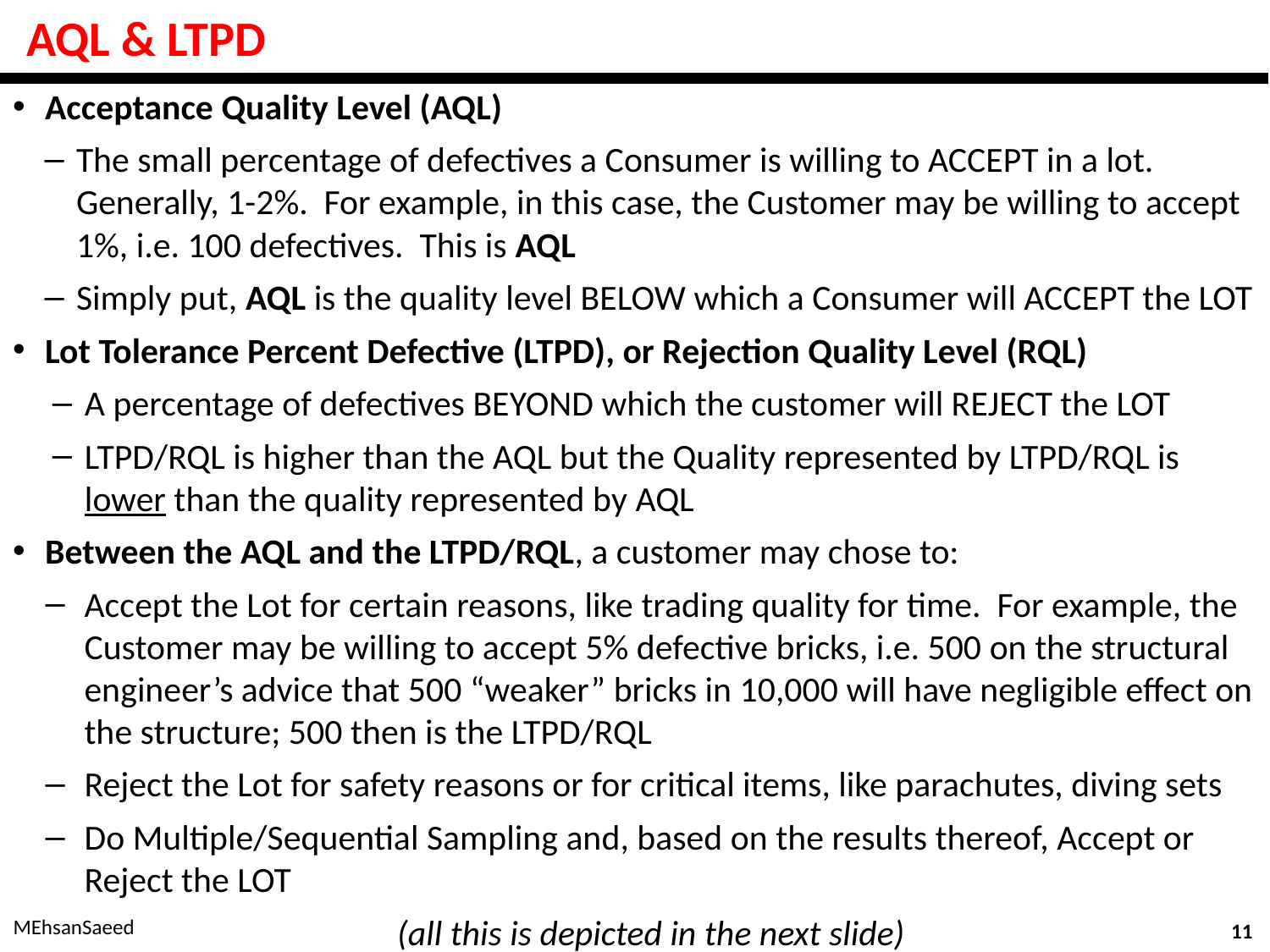

# AQL & LTPD
Acceptance Quality Level (AQL)
The small percentage of defectives a Consumer is willing to ACCEPT in a lot.  Generally, 1-2%.  For example, in this case, the Customer may be willing to accept 1%, i.e. 100 defectives.  This is AQL
Simply put, AQL is the quality level BELOW which a Consumer will ACCEPT the LOT
Lot Tolerance Percent Defective (LTPD), or Rejection Quality Level (RQL)
A percentage of defectives BEYOND which the customer will REJECT the LOT
LTPD/RQL is higher than the AQL but the Quality represented by LTPD/RQL is lower than the quality represented by AQL
Between the AQL and the LTPD/RQL, a customer may chose to:
Accept the Lot for certain reasons, like trading quality for time.  For example, the Customer may be willing to accept 5% defective bricks, i.e. 500 on the structural engineer’s advice that 500 “weaker” bricks in 10,000 will have negligible effect on the structure; 500 then is the LTPD/RQL
Reject the Lot for safety reasons or for critical items, like parachutes, diving sets
Do Multiple/Sequential Sampling and, based on the results thereof, Accept or Reject the LOT
(all this is depicted in the next slide)
MEhsanSaeed
11